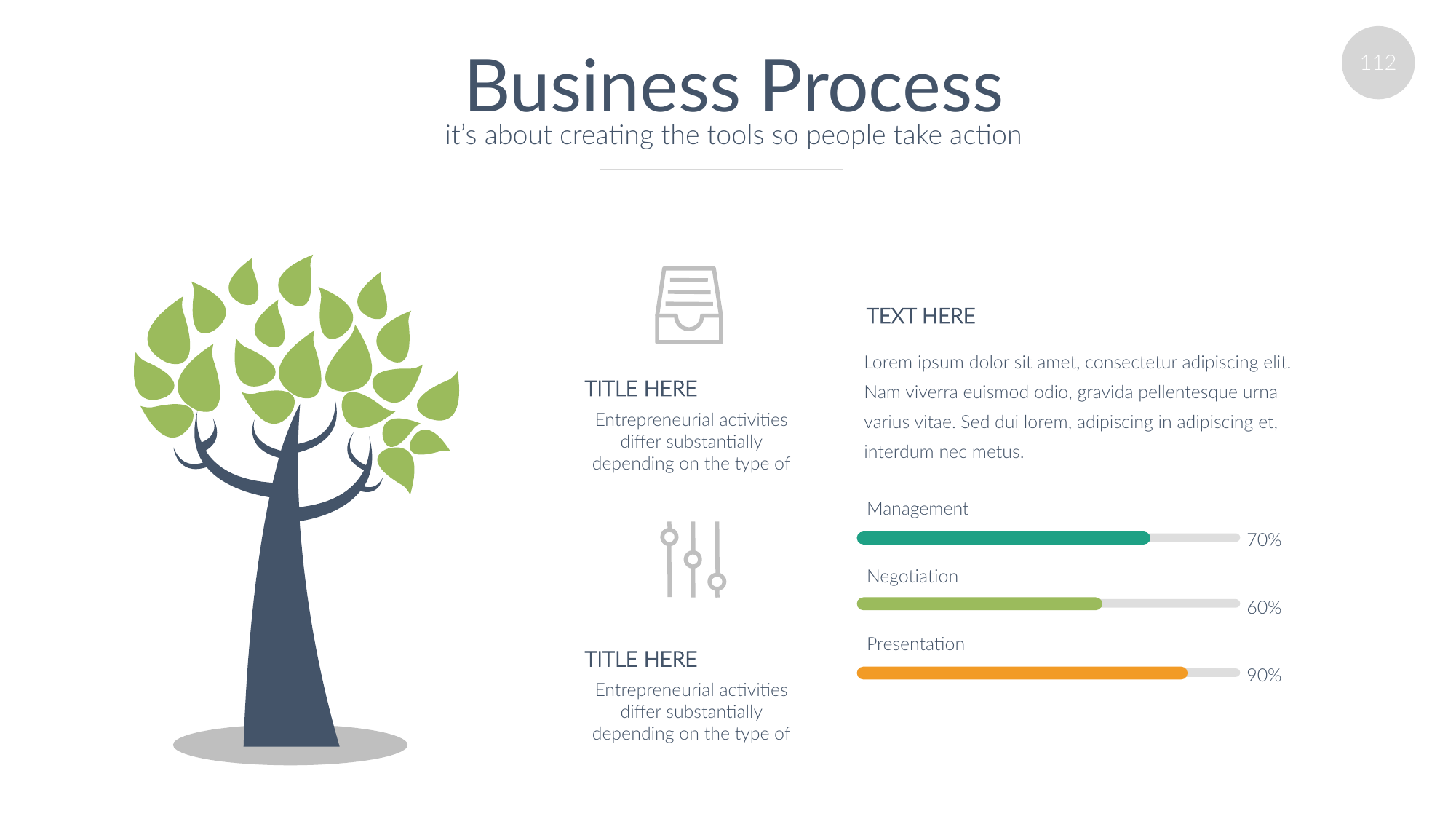

# Business Process
it’s about creating the tools so people take action

TEXT HERE
Lorem ipsum dolor sit amet, consectetur adipiscing elit. Nam viverra euismod odio, gravida pellentesque urna varius vitae. Sed dui lorem, adipiscing in adipiscing et, interdum nec metus.
TITLE HERE
Entrepreneurial activities differ substantially depending on the type of

Management
70%

Negotiation
60%

Presentation
90%

TITLE HERE
Entrepreneurial activities differ substantially depending on the type of